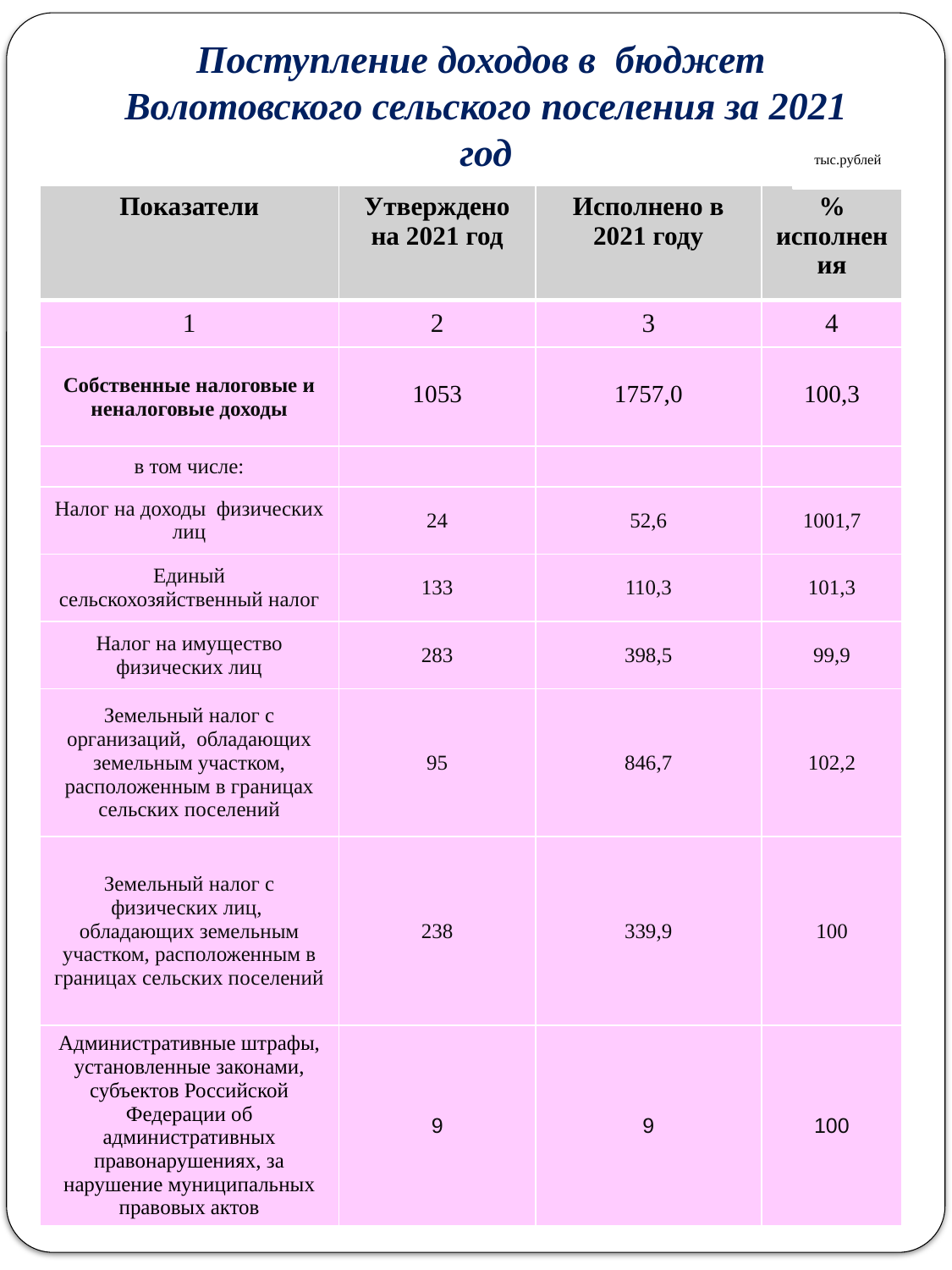

Поступление доходов в  бюджет
Волотовского сельского поселения за 2021 год
тыс.рублей
| Показатели | Утверждено на 2021 год | Исполнено в 2021 году | % исполнения |
| --- | --- | --- | --- |
| 1 | 2 | 3 | 4 |
| Собственные налоговые и неналоговые доходы | 1053 | 1757,0 | 100,3 |
| в том числе: |  |  |  |
| Налог на доходы физических лиц | 24 | 52,6 | 1001,7 |
| Единый сельскохозяйственный налог | 133 | 110,3 | 101,3 |
| Налог на имущество физических лиц | 283 | 398,5 | 99,9 |
| Земельный налог с организаций, обладающих земельным участком, расположенным в границах сельских поселений | 95 | 846,7 | 102,2 |
| Земельный налог с физических лиц, обладающих земельным участком, расположенным в границах сельских поселений | 238 | 339,9 | 100 |
| Административные штрафы, установленные законами, субъектов Российской Федерации об административных правонарушениях, за нарушение муниципальных правовых актов | 9 | 9 | 100 |